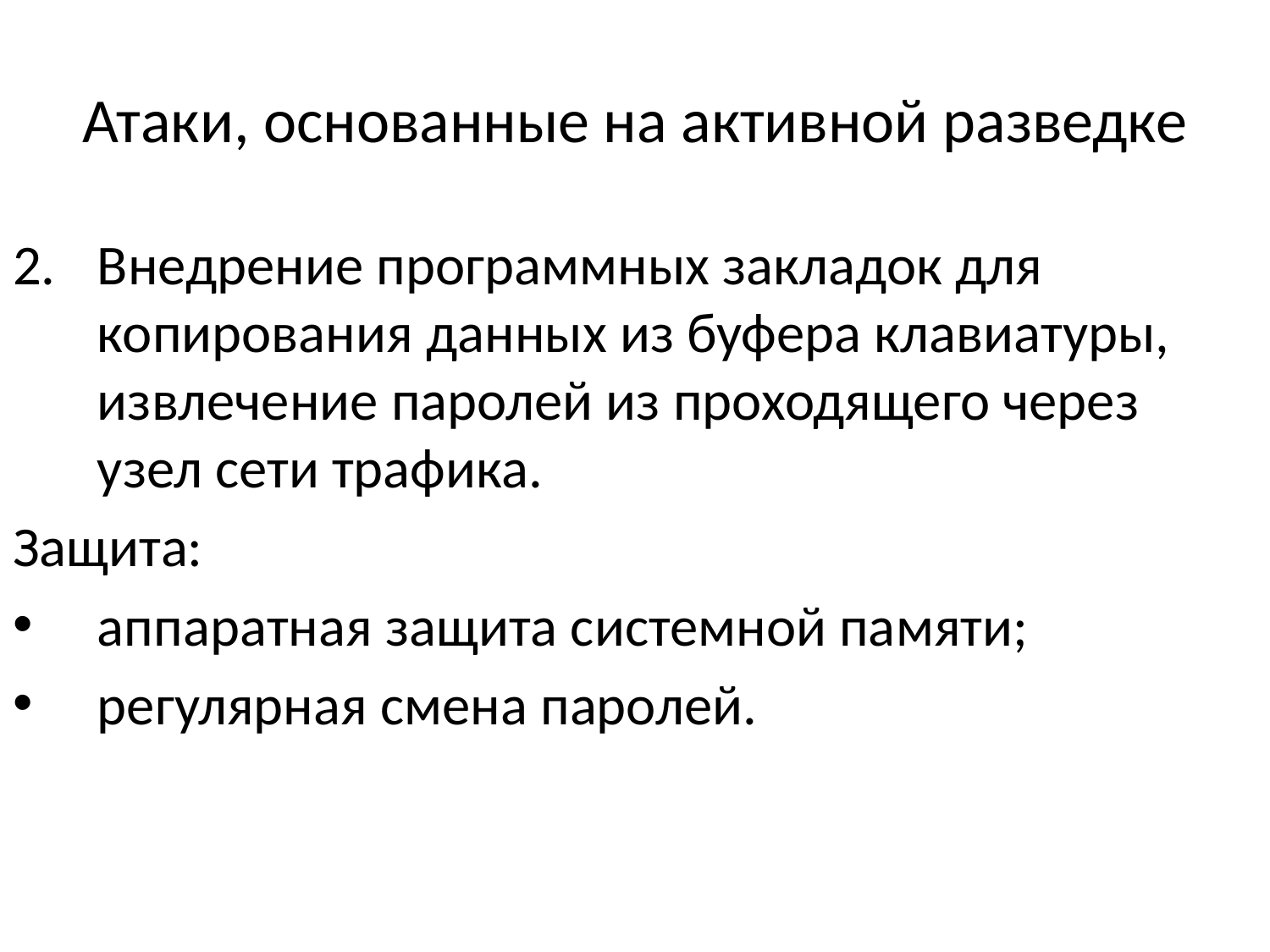

# Атаки, основанные на активной разведке
Внедрение программных закладок для копирования данных из буфера клавиатуры, извлечение паролей из проходящего через узел сети трафика.
Защита:
аппаратная защита системной памяти;
регулярная смена паролей.